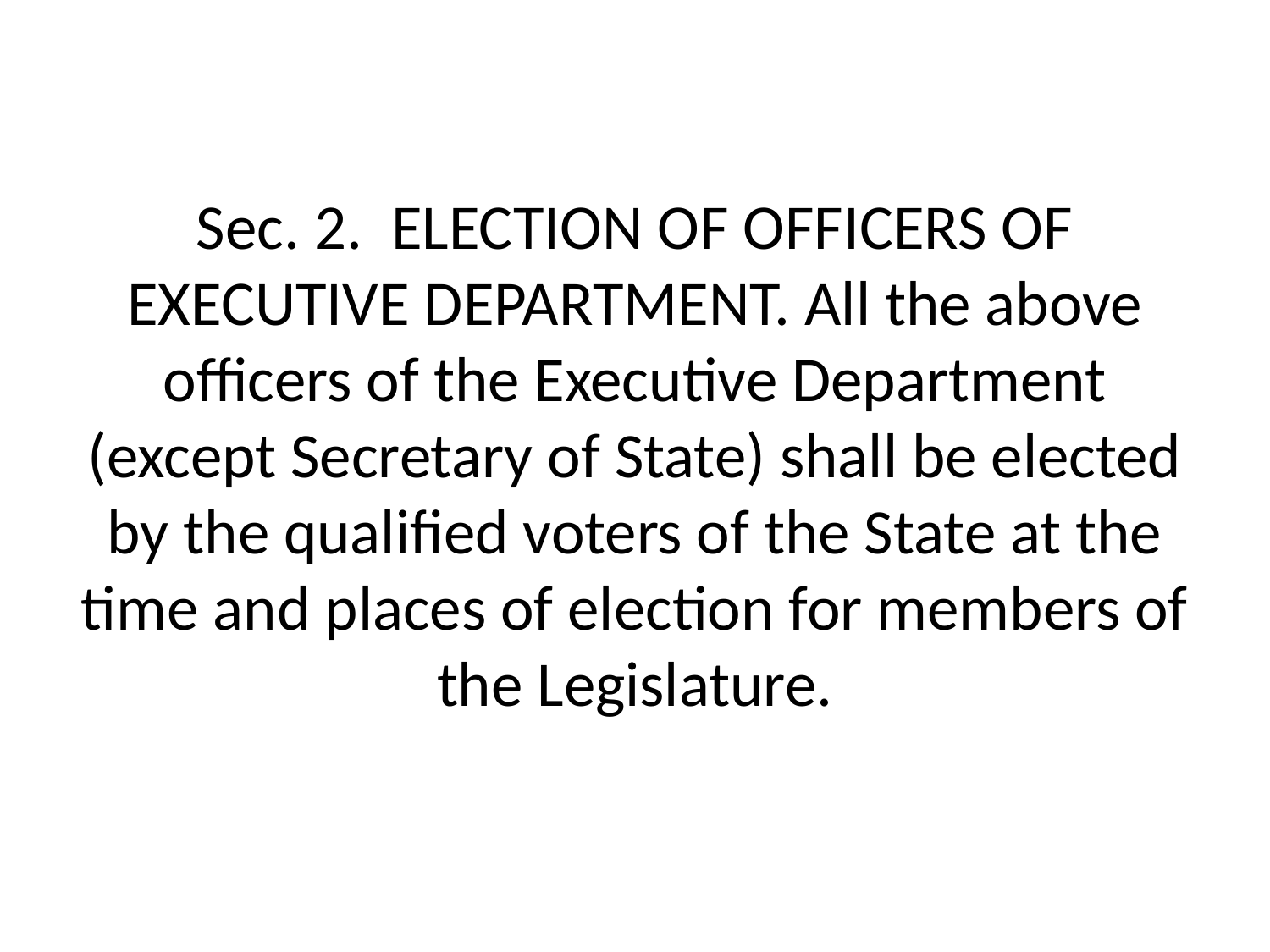

# Sec. 2.  ELECTION OF OFFICERS OF EXECUTIVE DEPARTMENT. All the above officers of the Executive Department (except Secretary of State) shall be elected by the qualified voters of the State at the time and places of election for members of the Legislature.